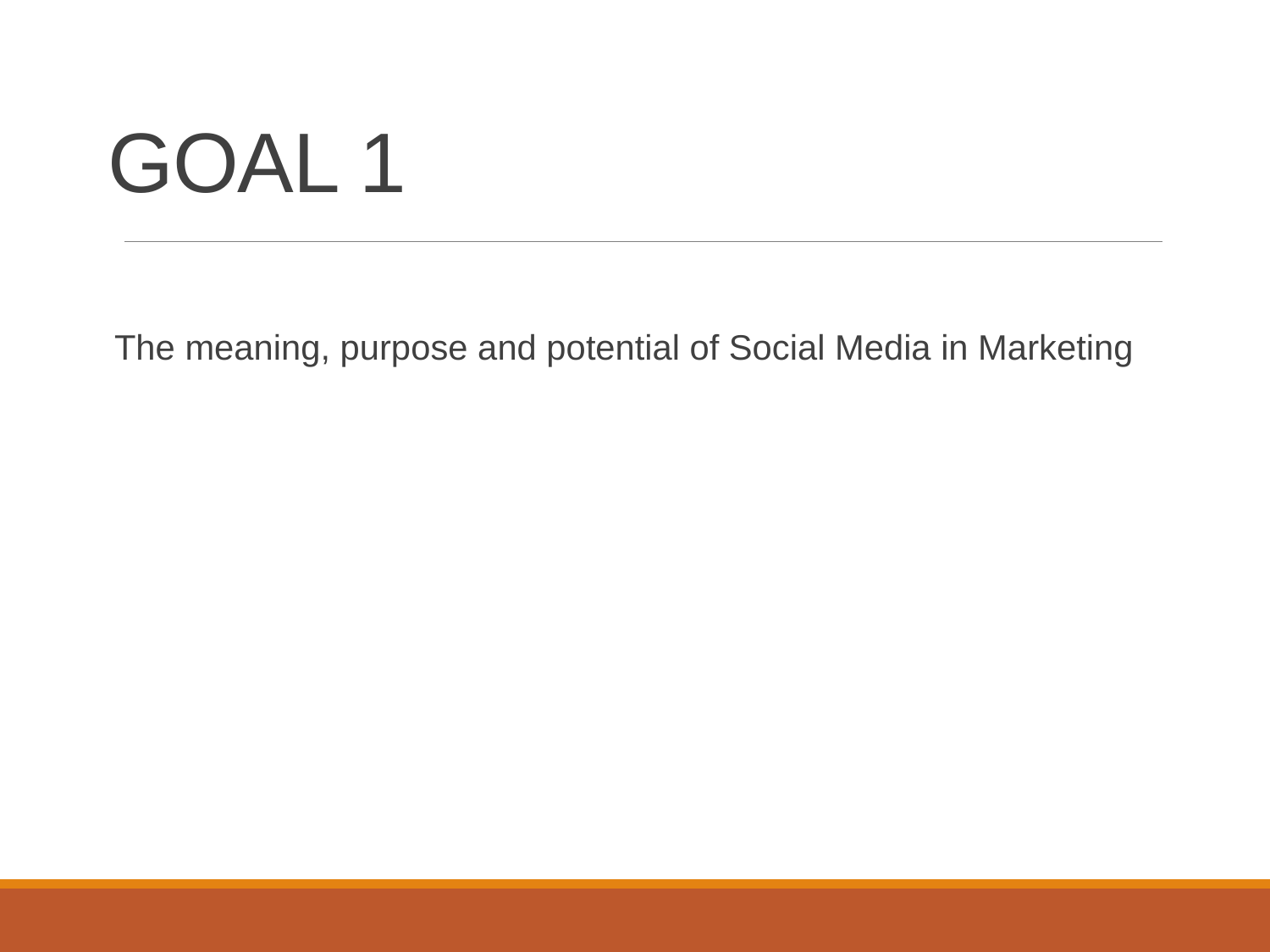

# GOAL 1

The meaning, purpose and potential of Social Media in Marketing